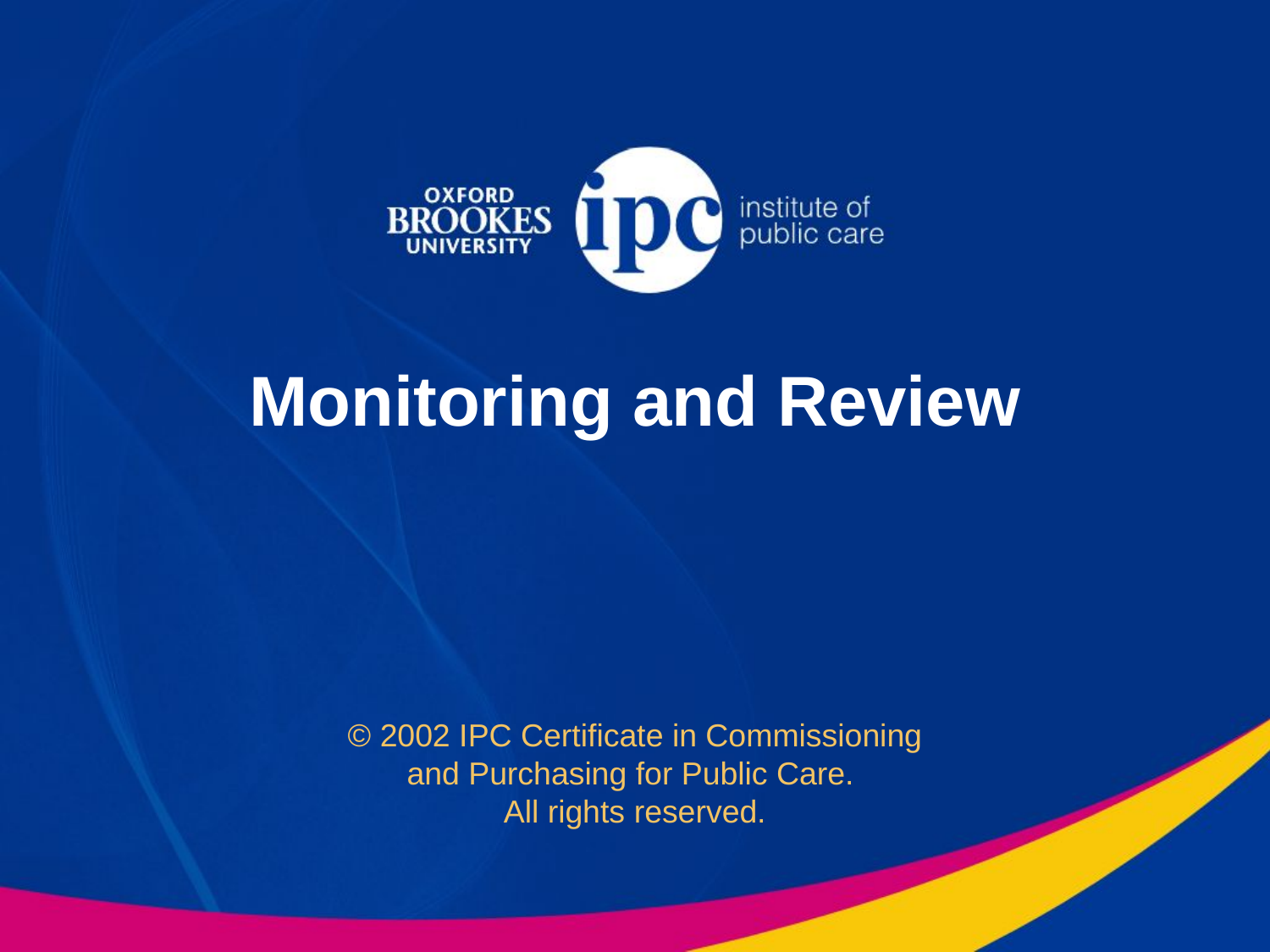

Monitoring and Review
© 2002 IPC Certificate in Commissioning and Purchasing for Public Care.
All rights reserved.